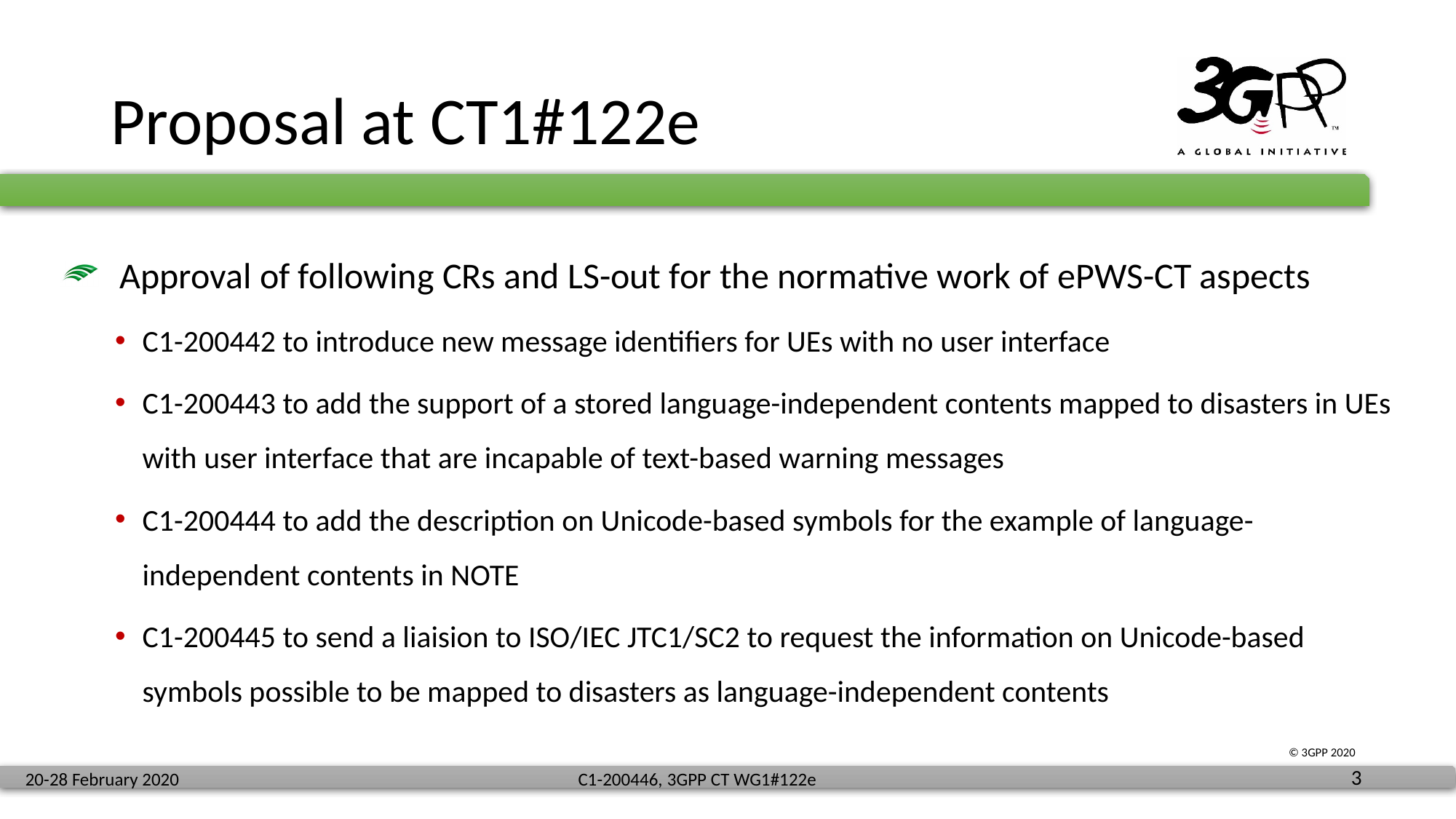

# Proposal at CT1#122e
  Approval of following CRs and LS-out for the normative work of ePWS-CT aspects
C1-200442 to introduce new message identifiers for UEs with no user interface
C1-200443 to add the support of a stored language-independent contents mapped to disasters in UEs with user interface that are incapable of text-based warning messages
C1-200444 to add the description on Unicode-based symbols for the example of language-independent contents in NOTE
C1-200445 to send a liaision to ISO/IEC JTC1/SC2 to request the information on Unicode-based symbols possible to be mapped to disasters as language-independent contents